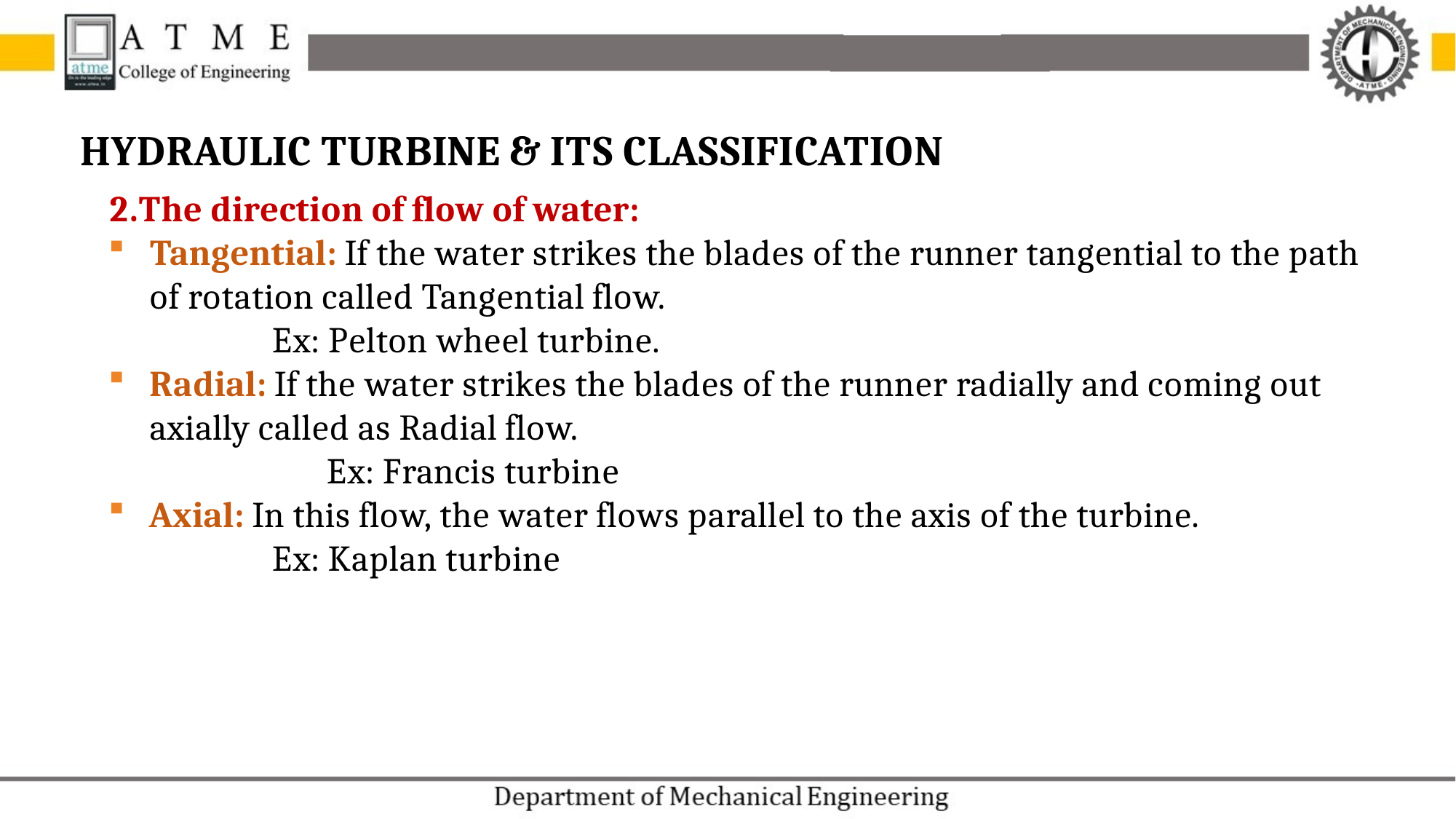

Hydraulic turbine & its classification
2.The direction of flow of water:
Tangential: If the water strikes the blades of the runner tangential to the path of rotation called Tangential flow.
	Ex: Pelton wheel turbine.
Radial: If the water strikes the blades of the runner radially and coming out axially called as Radial flow.
		Ex: Francis turbine
Axial: In this flow, the water flows parallel to the axis of the turbine.
	Ex: Kaplan turbine